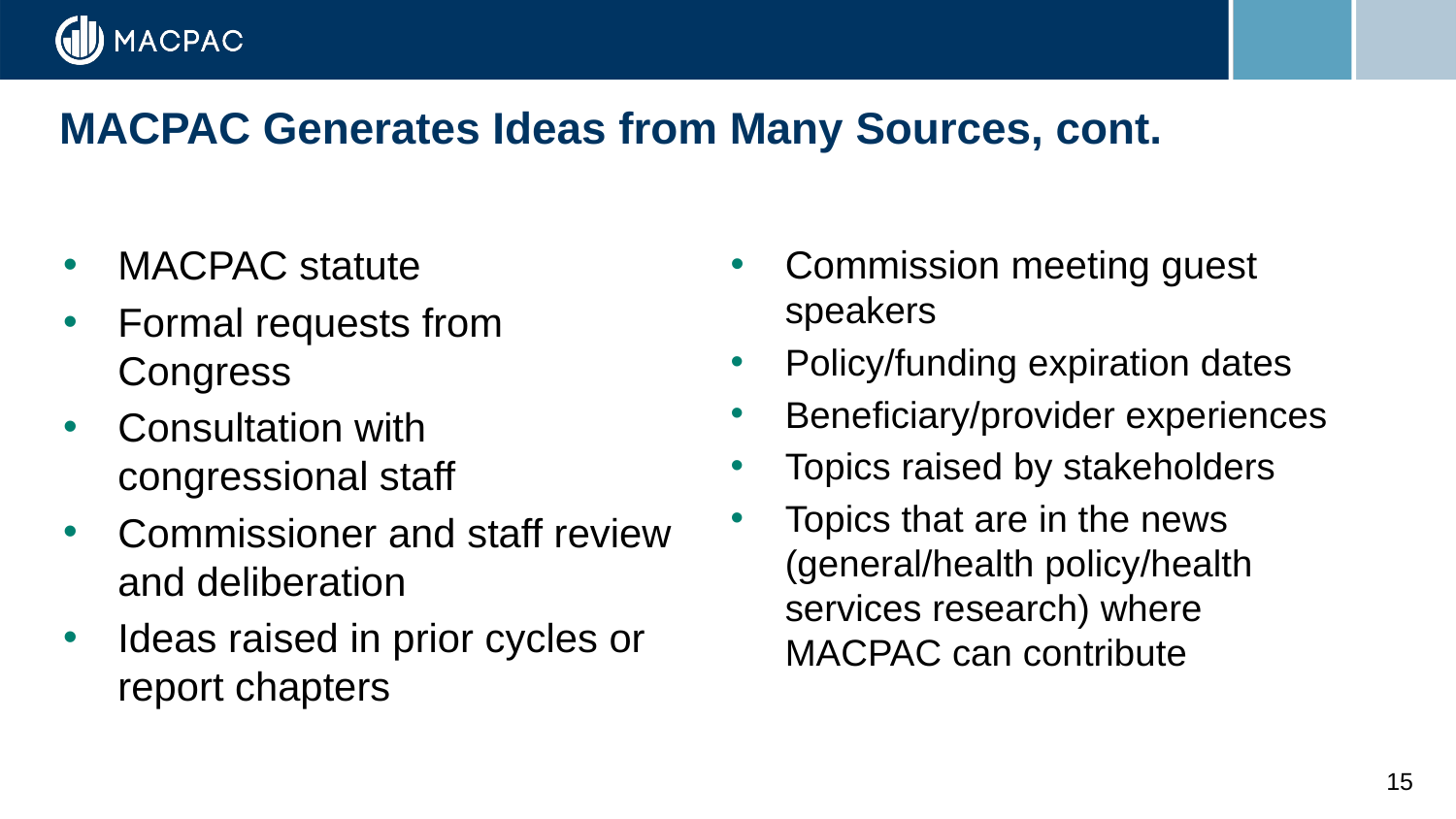

# MACPAC Generates Ideas from Many Sources, cont.
Commission meeting guest speakers
Policy/funding expiration dates
Beneficiary/provider experiences
Topics raised by stakeholders
Topics that are in the news (general/health policy/health services research) where MACPAC can contribute

MACPAC statute
Formal requests from Congress
Consultation with congressional staff
Commissioner and staff review and deliberation
Ideas raised in prior cycles or report chapters
15